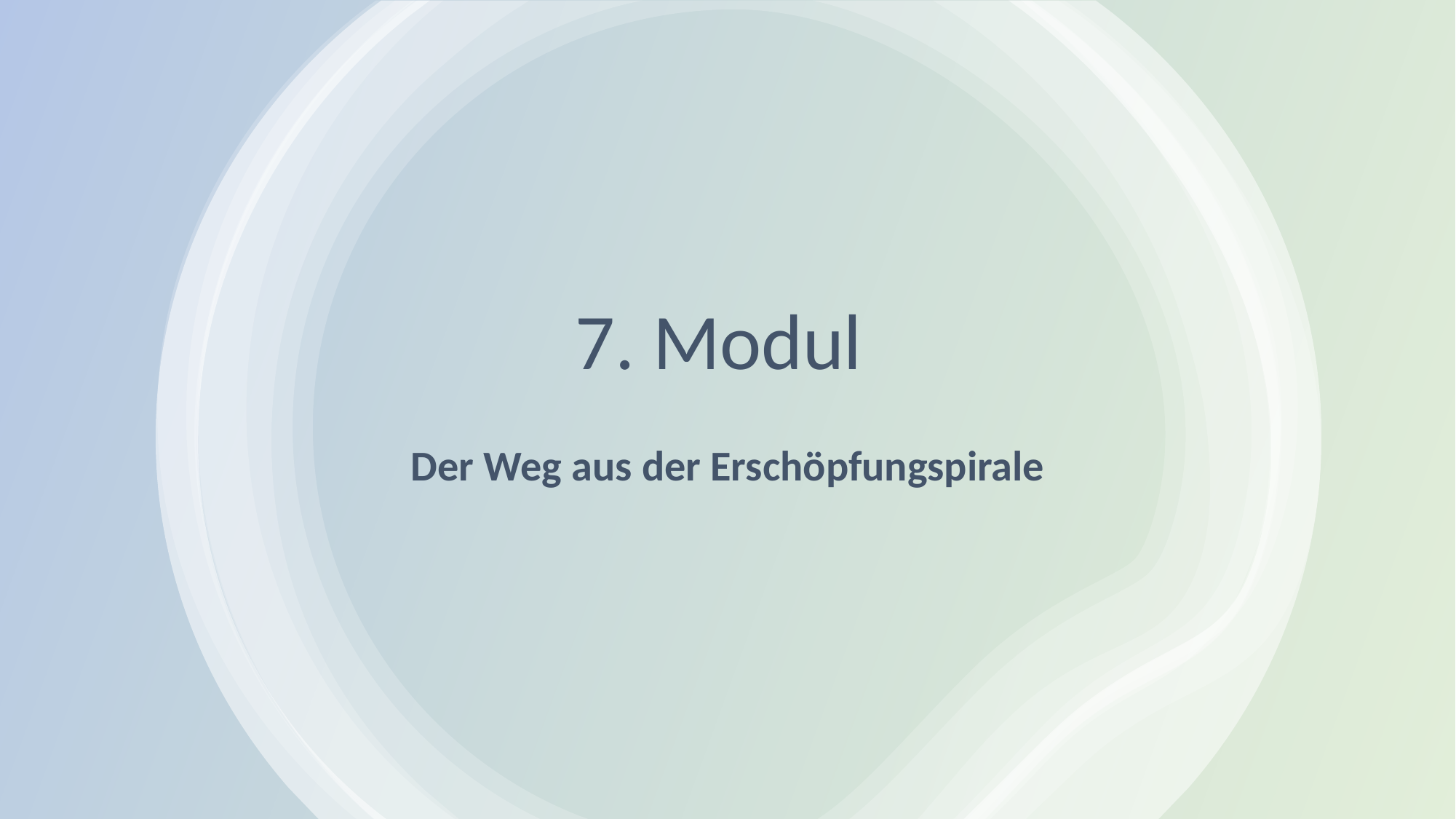

# 7. Modul
Der Weg aus der Erschöpfungspirale